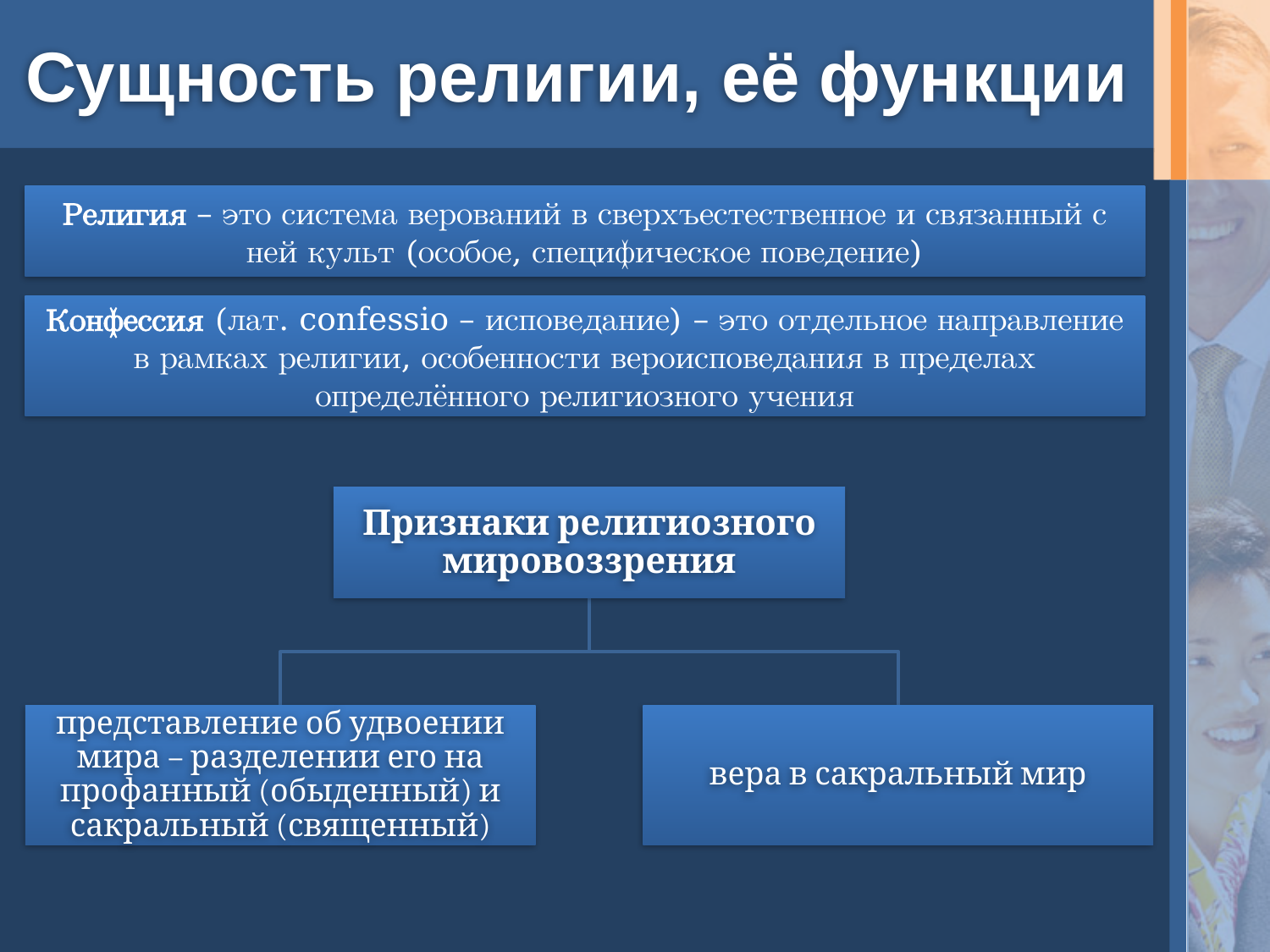

# Сущность религии, её функции
Религия – это система верований в сверхъестественное и связанный с ней культ (особое, специфическое поведение)
Конфессия (лат. confessio – исповедание) – это отдельное направление в рамках религии, особенности вероисповедания в пределах определённого религиозного учения

Признаки религиозного мировоззрения

представление об удвоении мира – разделении его на профанный (обыденный) и сакральный (священный)

вера в сакральный мир